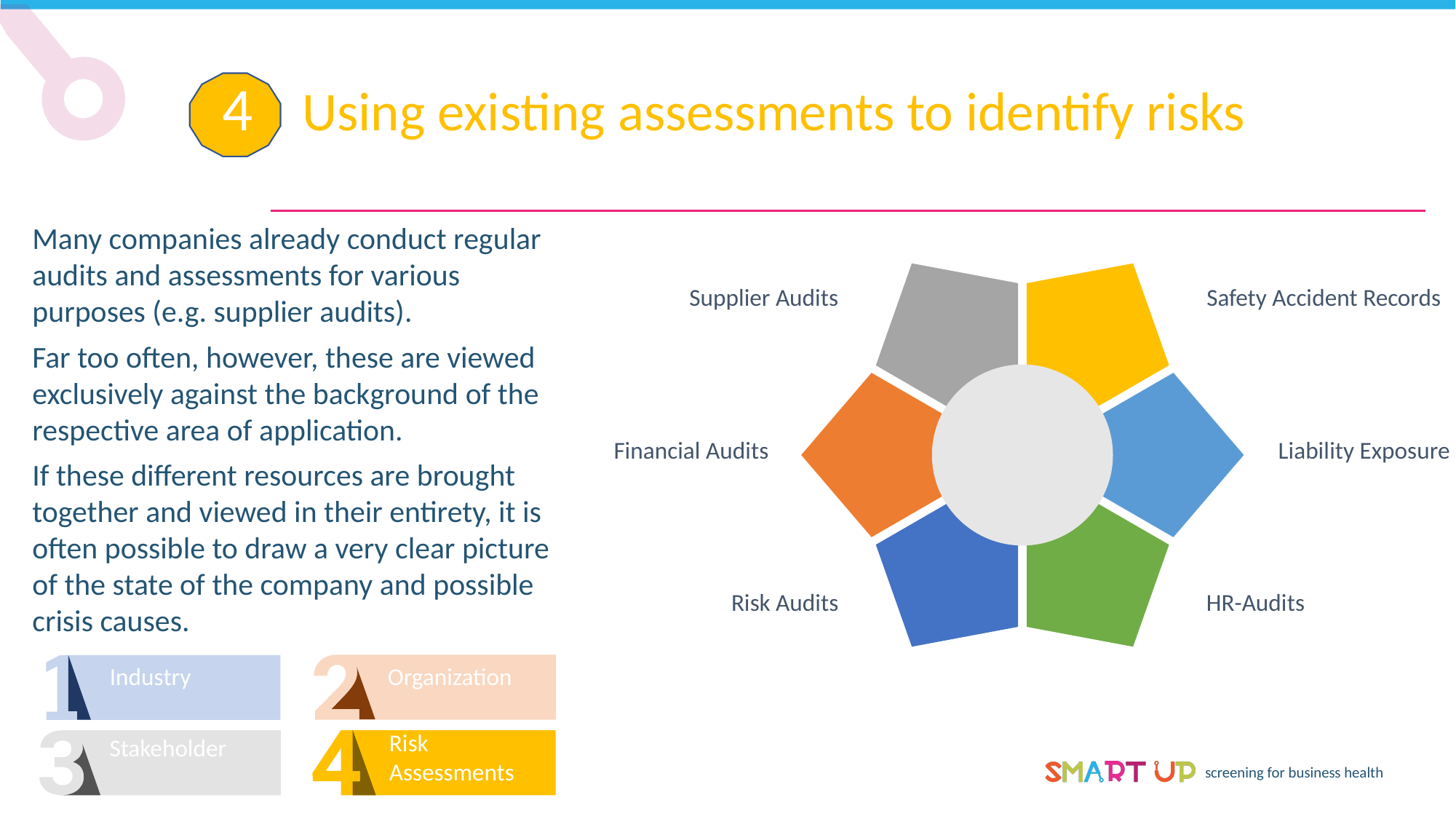

4    Using existing assessments to identify risks
Many companies already conduct regular audits and assessments for various purposes (e.g. supplier audits).
Far too often, however, these are viewed exclusively against the background of the respective area of application.
If these different resources are brought together and viewed in their entirety, it is often possible to draw a very clear picture of the state of the company and possible crisis causes.

Supplier Audits
Safety Accident Records

Financial Audits
Liability Exposure

Risk Audits
HR-Audits

Industry
Organization

Risk
Assessments
Stakeholder